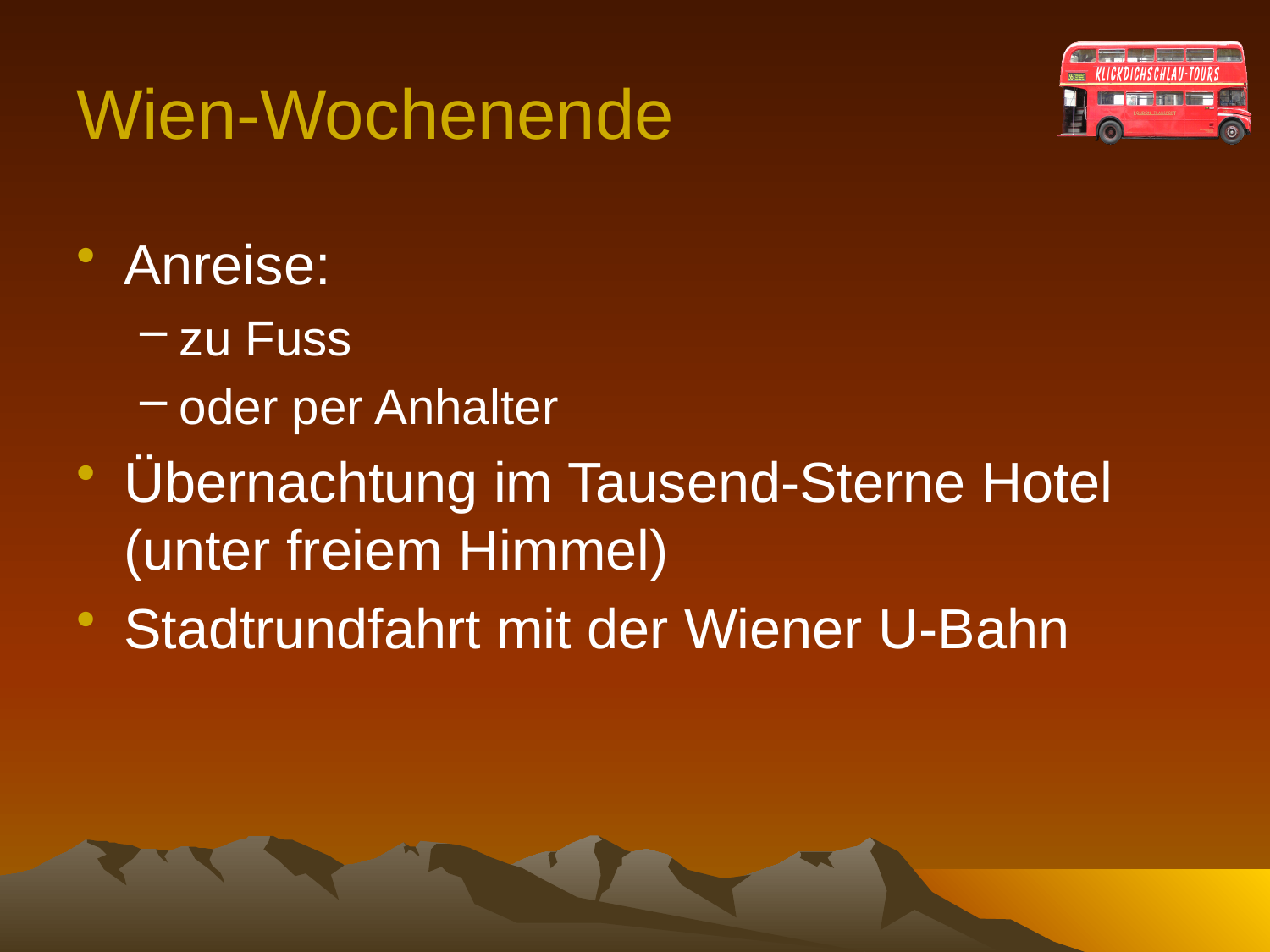

# Wien-Wochenende
Anreise:
zu Fuss
oder per Anhalter
Übernachtung im Tausend-Sterne Hotel (unter freiem Himmel)
Stadtrundfahrt mit der Wiener U-Bahn